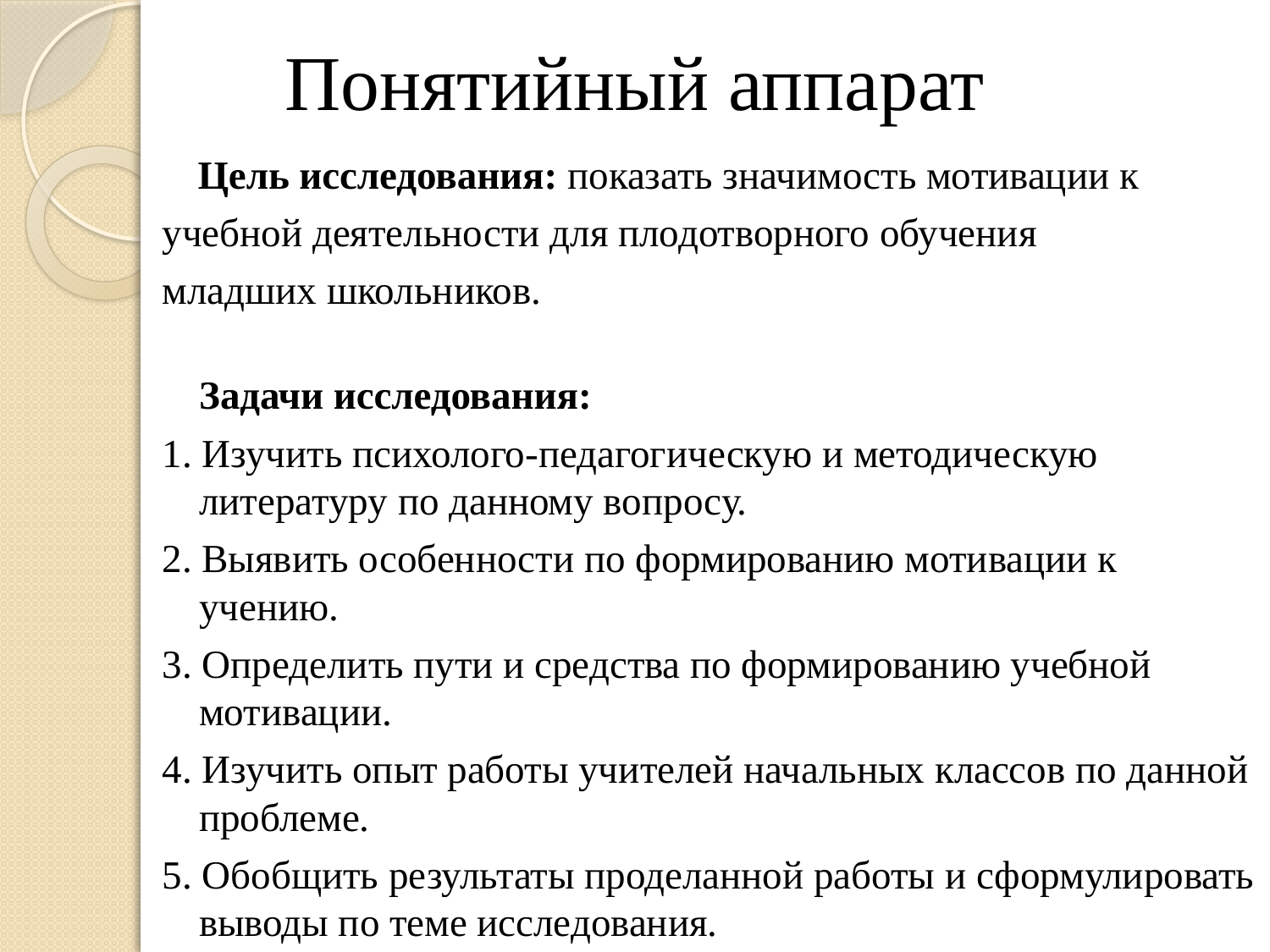

# Понятийный аппарат

       Цель исследования: показать значимость мотивации к
учебной деятельности для плодотворного обучения
младших школьников.
Задачи исследования:
1. Изучить психолого-педагогическую и методическую литературу по данному вопросу.
2. Выявить особенности по формированию мотивации к учению.
3. Определить пути и средства по формированию учебной мотивации.
4. Изучить опыт работы учителей начальных классов по данной проблеме.
5. Обобщить результаты проделанной работы и сформулировать выводы по теме исследования.